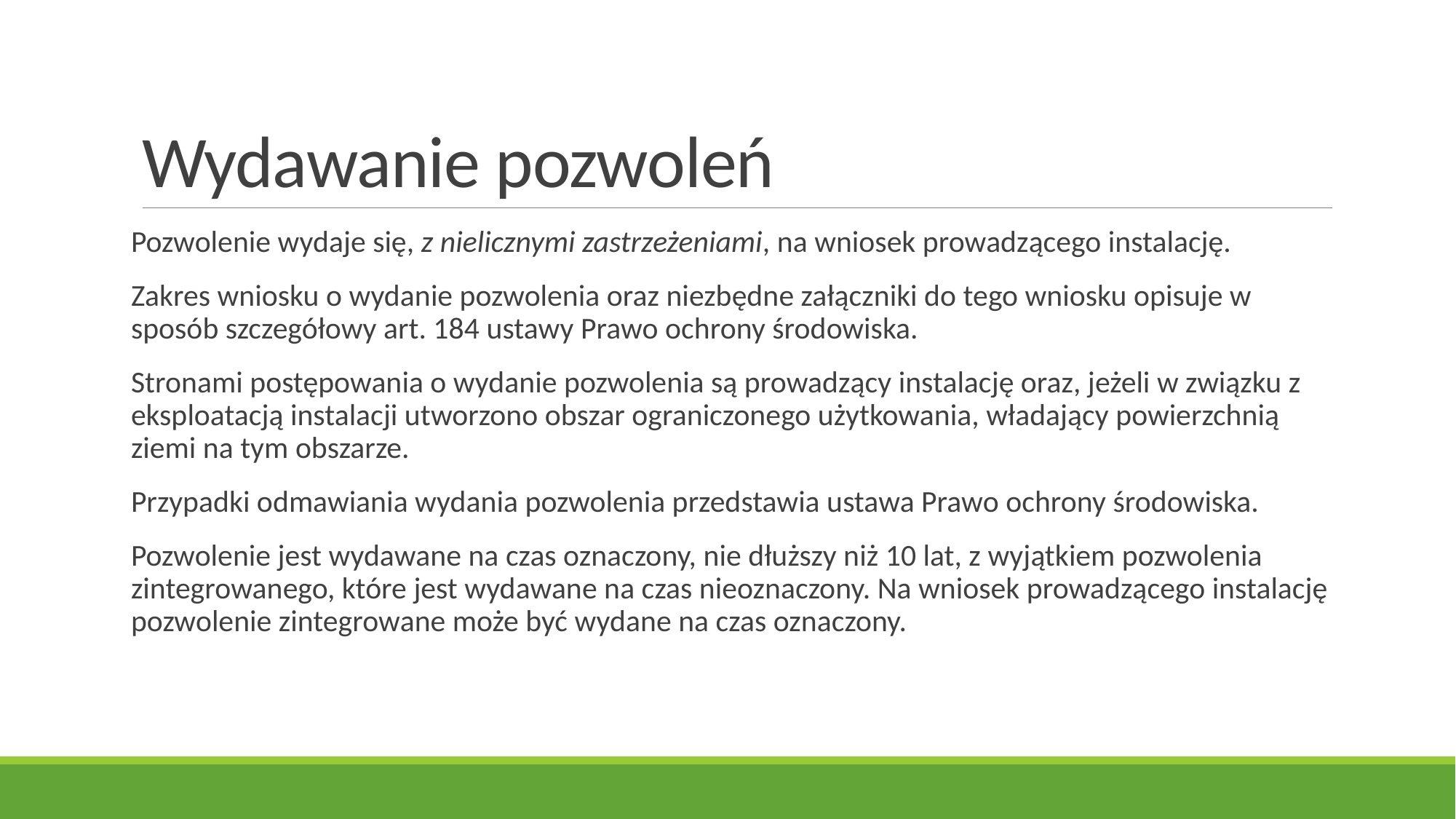

# Wydawanie pozwoleń
Pozwolenie wydaje się, z nielicznymi zastrzeżeniami, na wniosek prowadzącego instalację.
Zakres wniosku o wydanie pozwolenia oraz niezbędne załączniki do tego wniosku opisuje w sposób szczegółowy art. 184 ustawy Prawo ochrony środowiska.
Stronami postępowania o wydanie pozwolenia są prowadzący instalację oraz, jeżeli w związku z eksploatacją instalacji utworzono obszar ograniczonego użytkowania, władający powierzchnią ziemi na tym obszarze.
Przypadki odmawiania wydania pozwolenia przedstawia ustawa Prawo ochrony środowiska.
Pozwolenie jest wydawane na czas oznaczony, nie dłuższy niż 10 lat, z wyjątkiem pozwolenia zintegrowanego, które jest wydawane na czas nieoznaczony. Na wniosek prowadzącego instalację pozwolenie zintegrowane może być wydane na czas oznaczony.